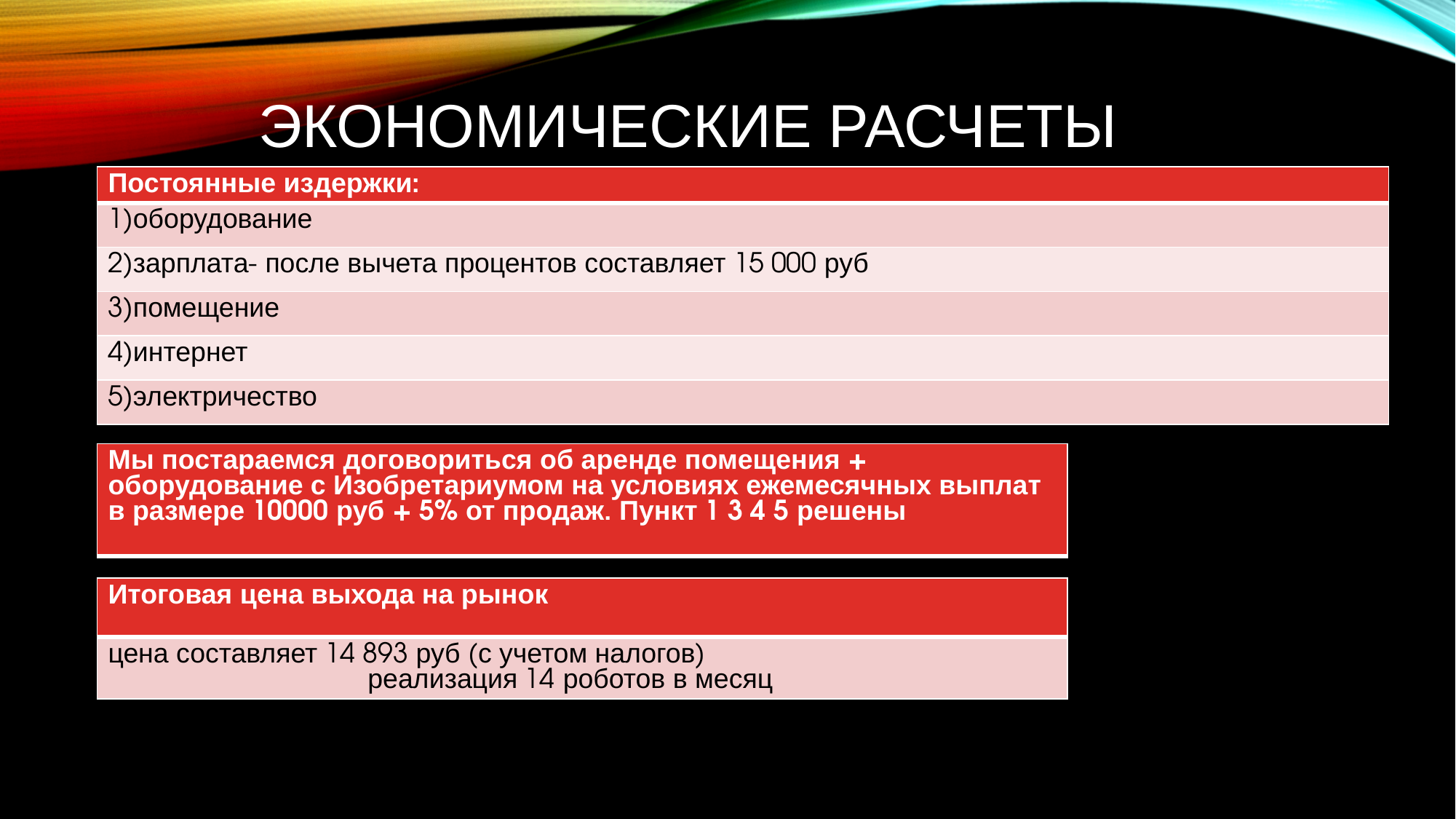

# Экономические расчеты
| Постоянные издержки: |
| --- |
| 1)оборудование |
| 2)зарплата- после вычета процентов составляет 15 000 руб |
| 3)помещение |
| 4)интернет |
| 5)электричество |
| Мы постараемся договориться об аренде помещения + оборудование с Изобретариумом на условиях ежемесячных выплат в размере 10000 руб + 5% от продаж. Пункт 1 3 4 5 решены |
| --- |
| Итоговая цена выхода на рынок |
| --- |
| цена составляет 14 893 руб (с учетом налогов) реализация 14 роботов в месяц |